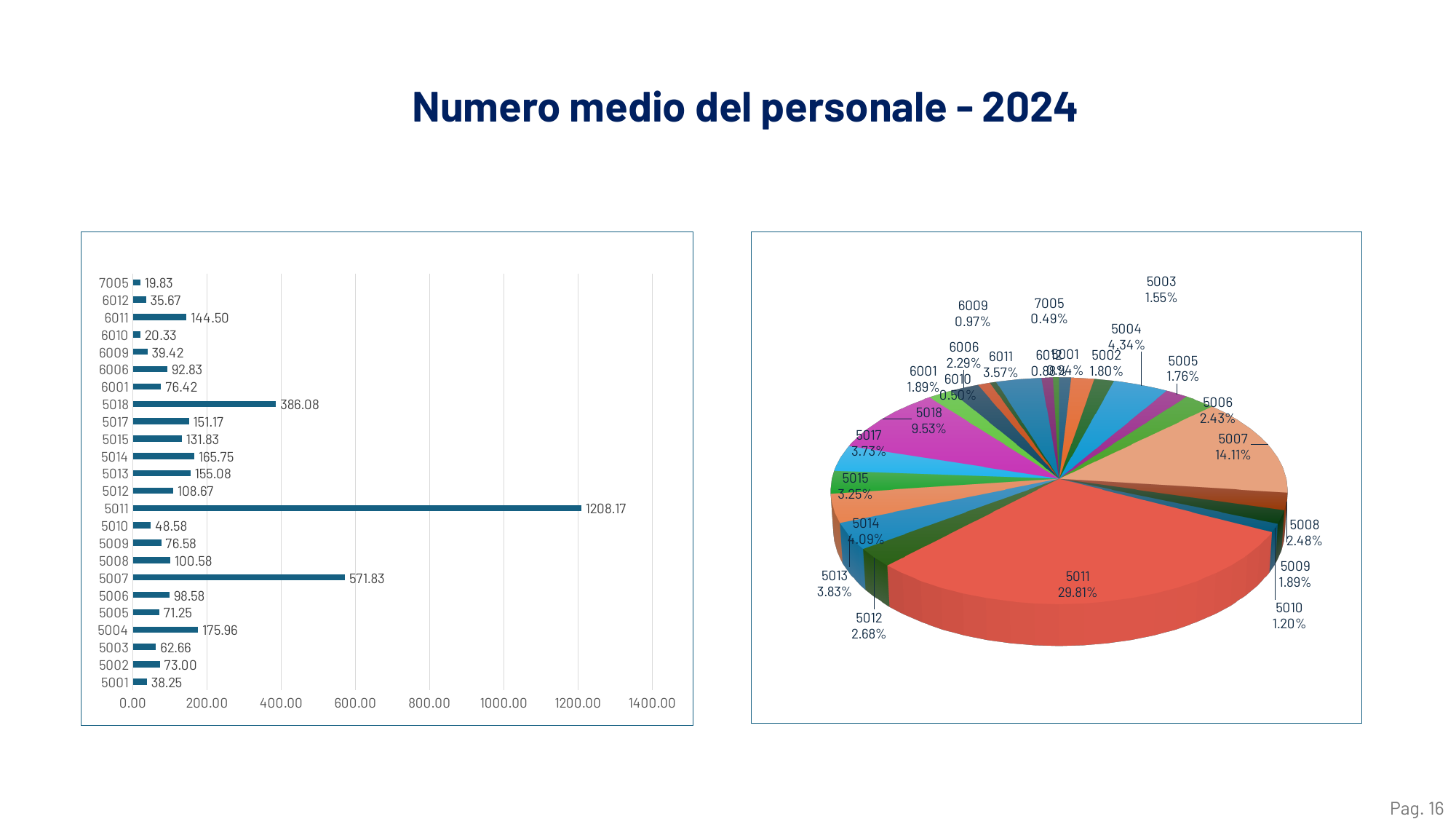

Numero medio del personale - 2024

### Chart

| Category | Totale (Media) |
|---|---|
| 5001 | 38.25 |
| 5002 | 73.0 |
| 5003 | 62.663333333333334 |
| 5004 | 175.96428571428572 |
| 5005 | 71.25 |
| 5006 | 98.58 |
| 5007 | 571.83 |
| 5008 | 100.58333333333333 |
| 5009 | 76.58333333333333 |
| 5010 | 48.583333333333336 |
| 5011 | 1208.1666666666667 |
| 5012 | 108.66666666666667 |
| 5013 | 155.08333333333331 |
| 5014 | 165.75 |
| 5015 | 131.83333333333334 |
| 5017 | 151.16666666666666 |
| 5018 | 386.08 |
| 6001 | 76.41666666666667 |
| 6006 | 92.83333333333333 |
| 6009 | 39.41666666666667 |
| 6010 | 20.333333333333332 |
| 6011 | 144.5 |
| 6012 | 35.666666666666664 |
| 7005 | 19.83 |

[unsupported chart]

Pag. 16